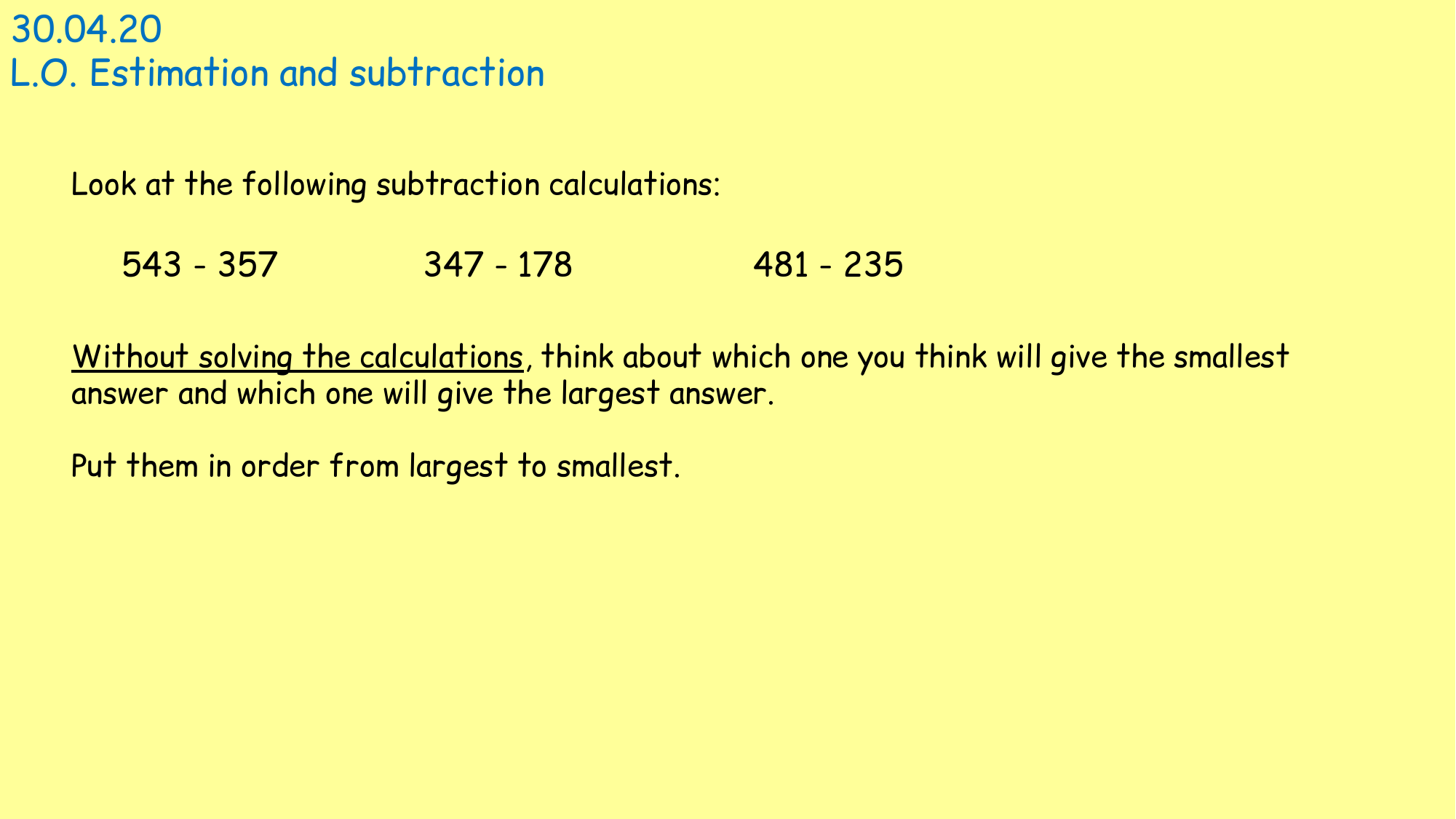

30.04.20
L.O. Estimation and subtraction
Look at the following subtraction calculations:
481 - 235
347 - 178
543 - 357
Without solving the calculations, think about which one you think will give the smallest answer and which one will give the largest answer.

Put them in order from largest to smallest.